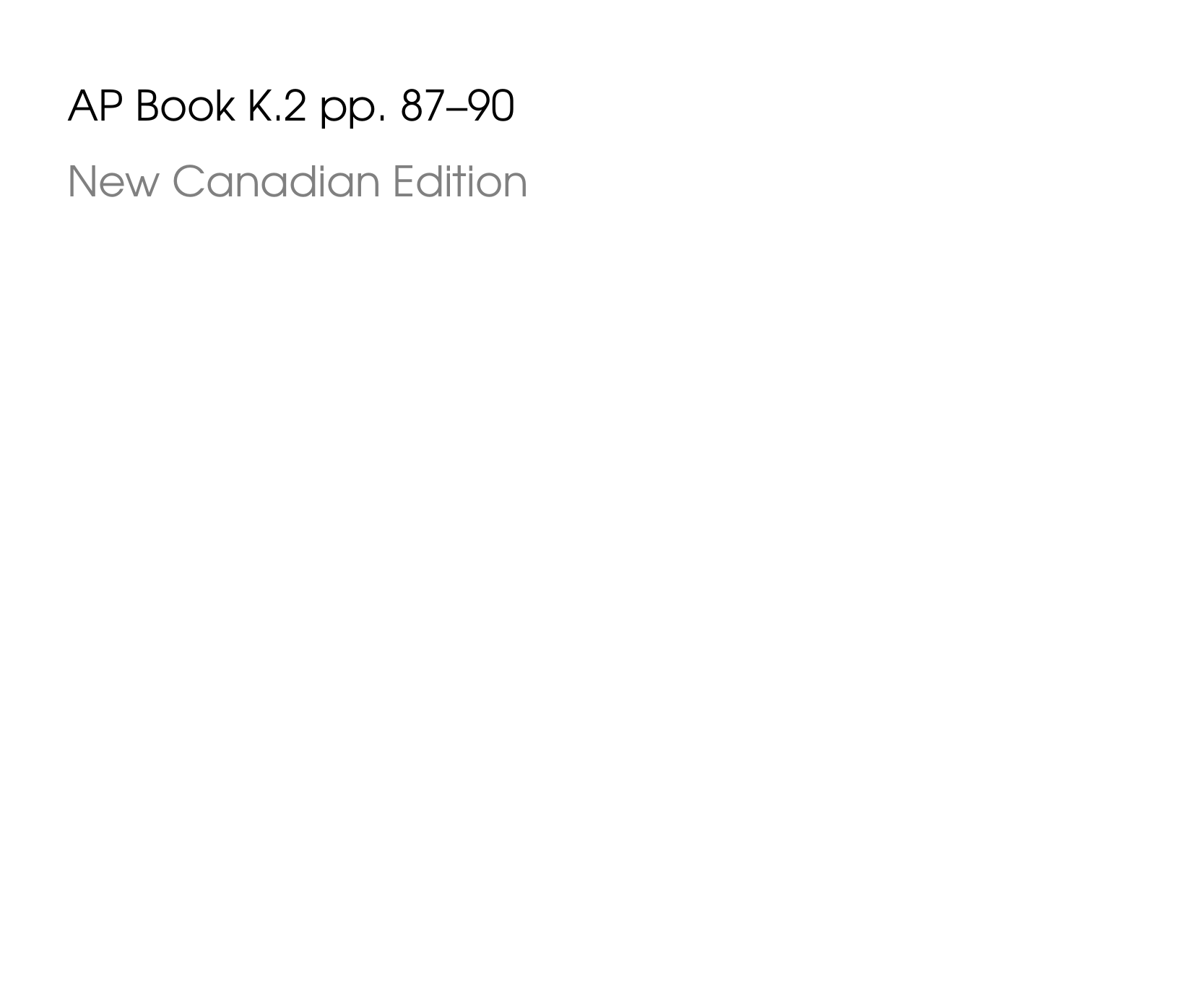

AP Book K.2 pp. 87–90
New Canadian Edition